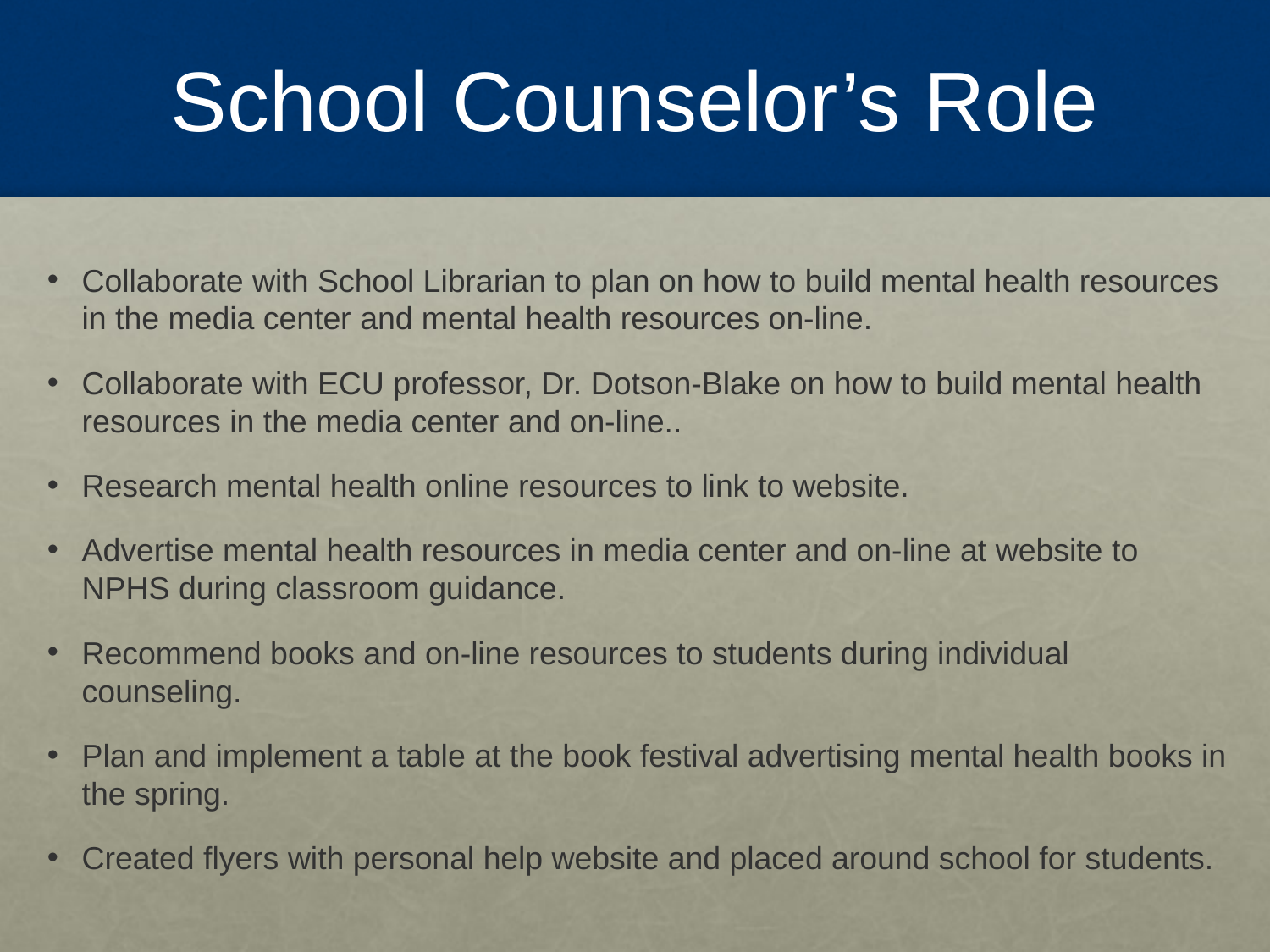

# School Counselor’s Role
Collaborate with School Librarian to plan on how to build mental health resources in the media center and mental health resources on-line.
Collaborate with ECU professor, Dr. Dotson-Blake on how to build mental health resources in the media center and on-line..
Research mental health online resources to link to website.
Advertise mental health resources in media center and on-line at website to NPHS during classroom guidance.
Recommend books and on-line resources to students during individual counseling.
Plan and implement a table at the book festival advertising mental health books in the spring.
Created flyers with personal help website and placed around school for students.